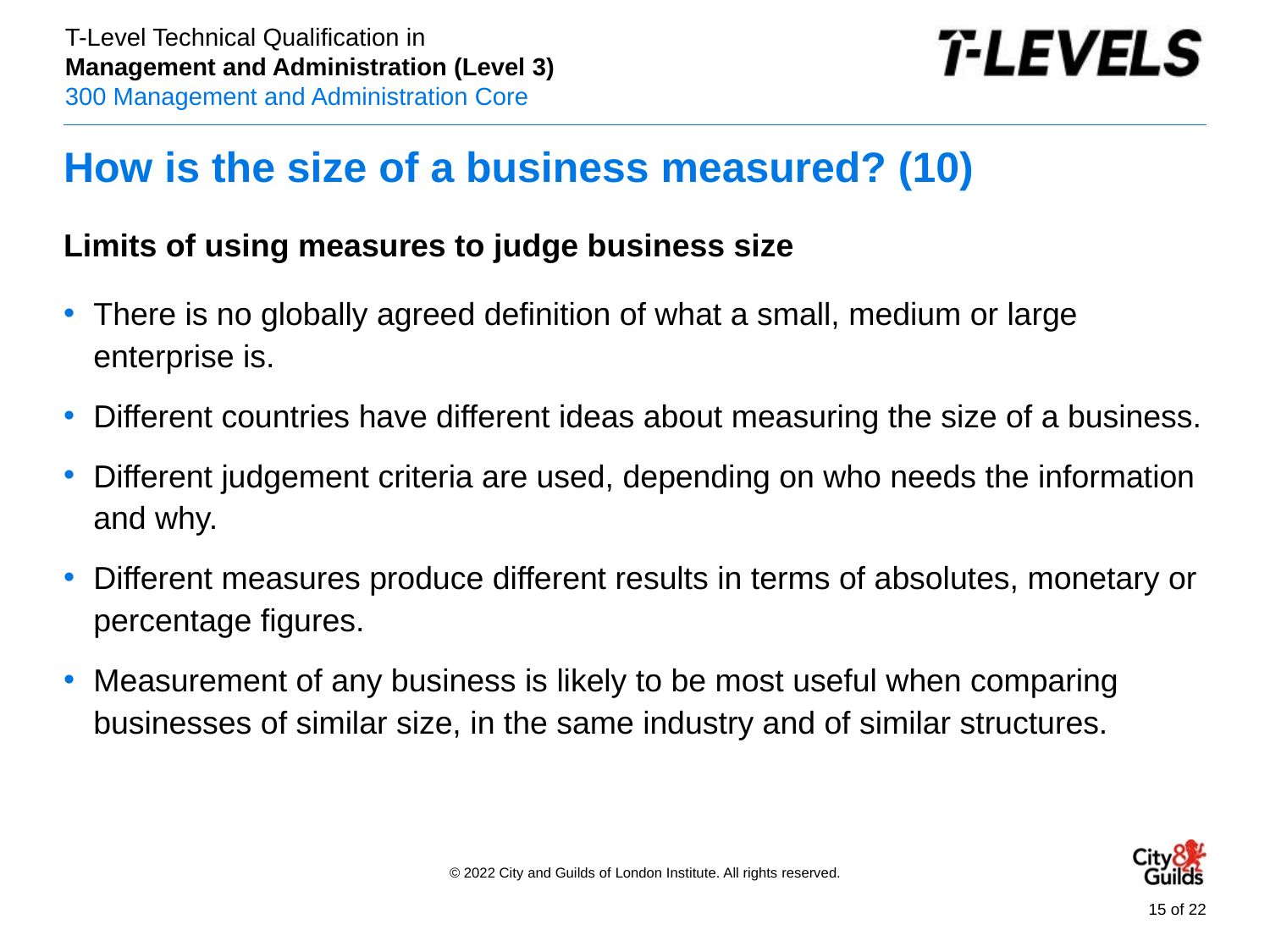

# How is the size of a business measured? (10)
Limits of using measures to judge business size
There is no globally agreed definition of what a small, medium or large enterprise is.
Different countries have different ideas about measuring the size of a business.
Different judgement criteria are used, depending on who needs the information and why.
Different measures produce different results in terms of absolutes, monetary or percentage figures.
Measurement of any business is likely to be most useful when comparing businesses of similar size, in the same industry and of similar structures.